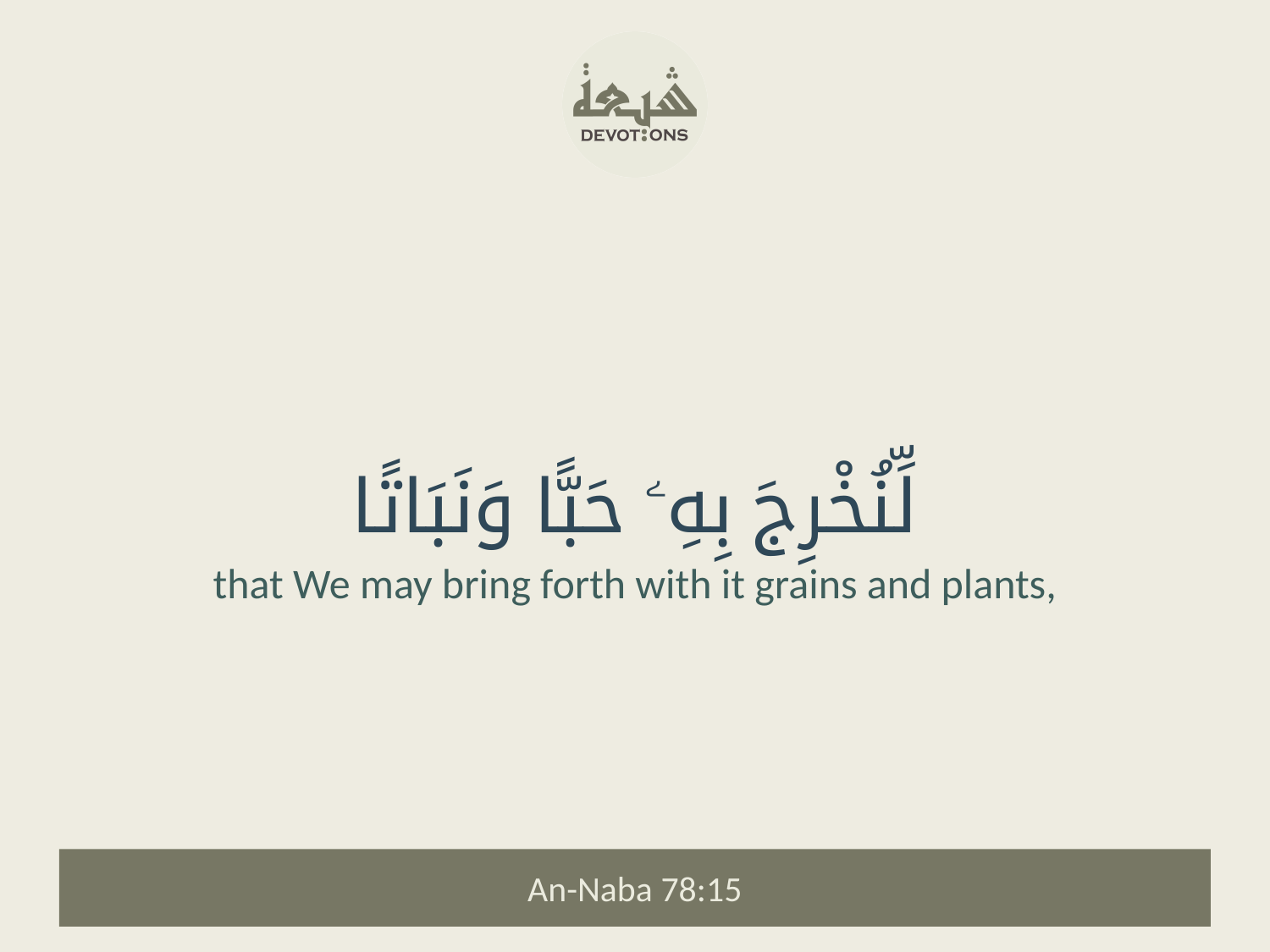

لِّنُخْرِجَ بِهِۦ حَبًّا وَنَبَاتًا
that We may bring forth with it grains and plants,
An-Naba 78:15